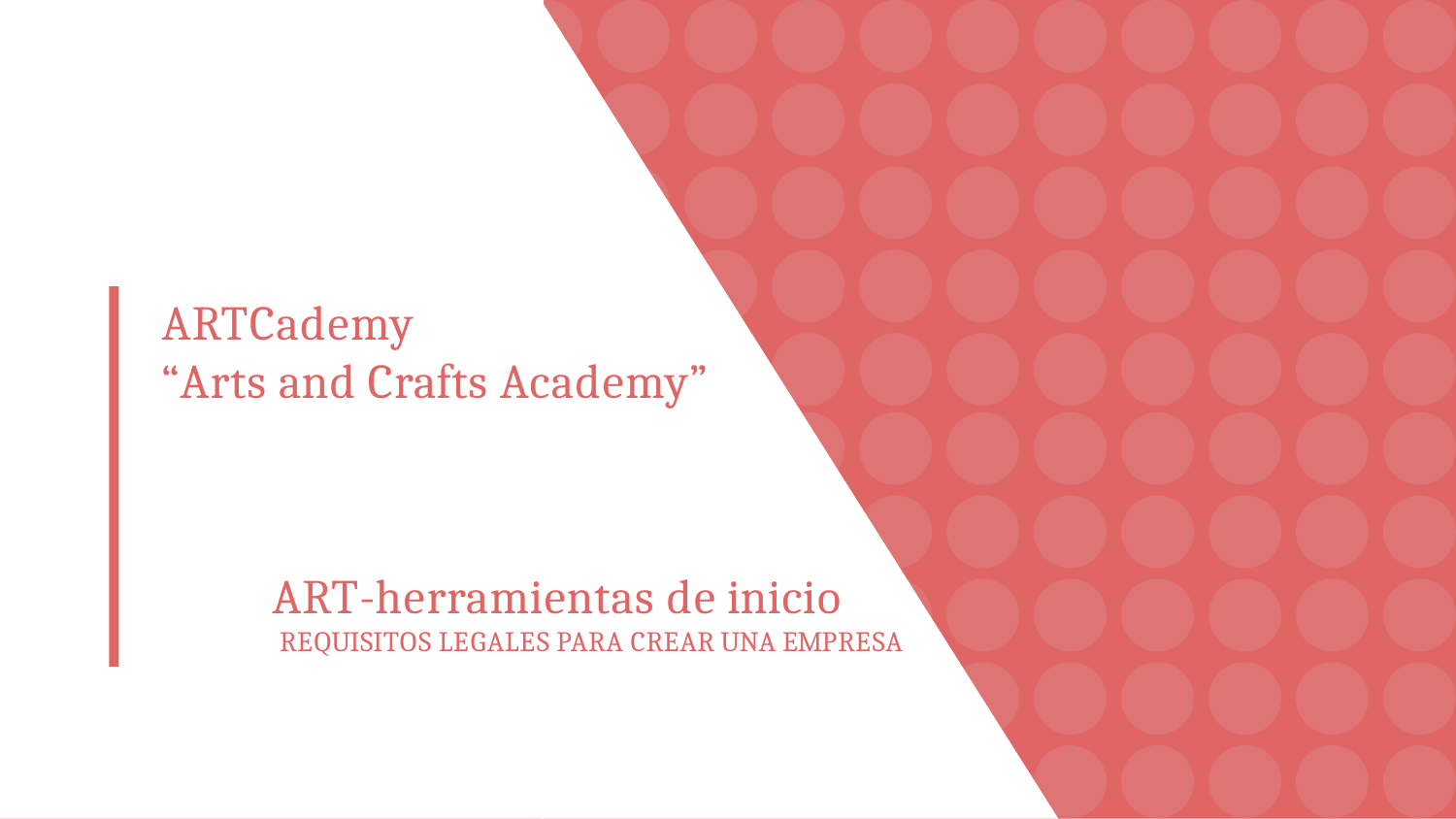

# ARTCademy
“Arts and Crafts Academy”

ART-herramientas de inicio
 REQUISITOS LEGALES PARA CREAR UNA EMPRESA